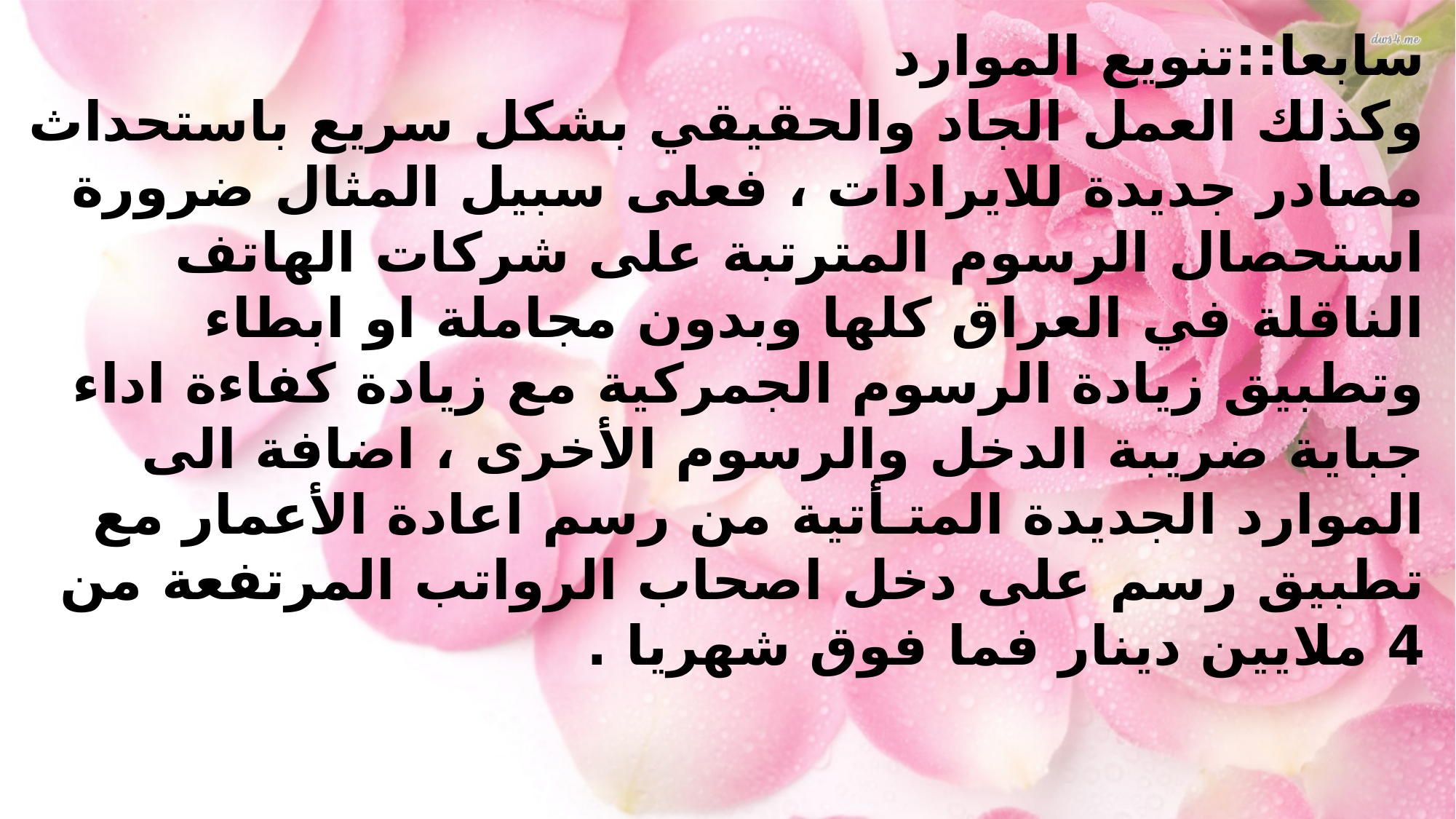

سابعا::تنويع الموارد
وكذلك العمل الجاد والحقيقي بشكل سريع باستحداث مصادر جديدة للايرادات ، فعلى سبيل المثال ضرورة استحصال الرسوم المترتبة على شركات الهاتف الناقلة في العراق كلها وبدون مجاملة او ابطاء وتطبيق زيادة الرسوم الجمركية مع زيادة كفاءة اداء جباية ضريبة الدخل والرسوم الأخرى ، اضافة الى الموارد الجديدة المتـأتية من رسم اعادة الأعمار مع تطبيق رسم على دخل اصحاب الرواتب المرتفعة من 4 ملايين دينار فما فوق شهريا .